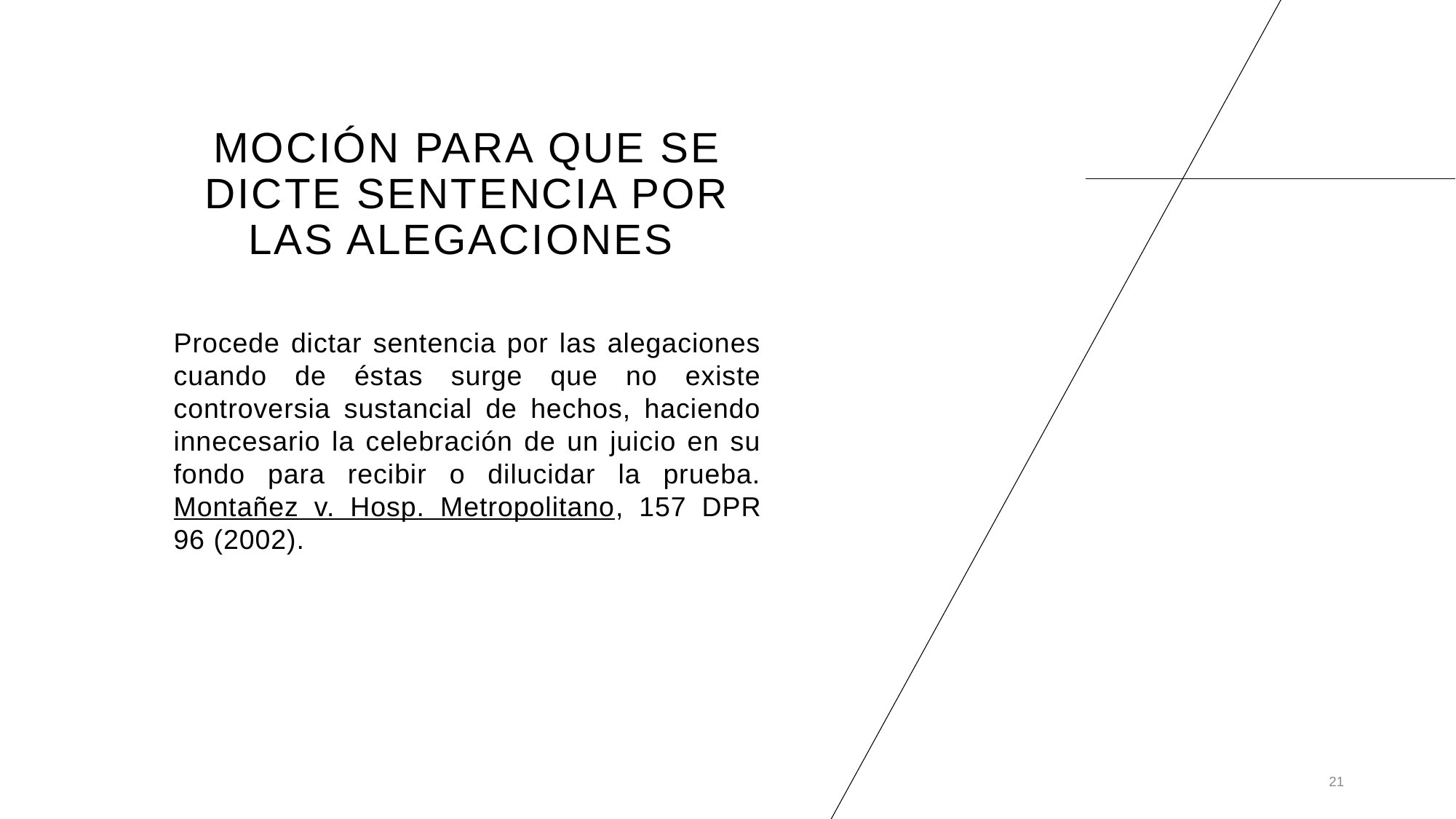

# Moción Para que se dicte sentencia por las alegaciones
Procede dictar sentencia por las alegaciones cuando de éstas surge que no existe controversia sustancial de hechos, haciendo innecesario la celebración de un juicio en su fondo para recibir o dilucidar la prueba. Montañez v. Hosp. Metropolitano, 157 DPR 96 (2002).

21